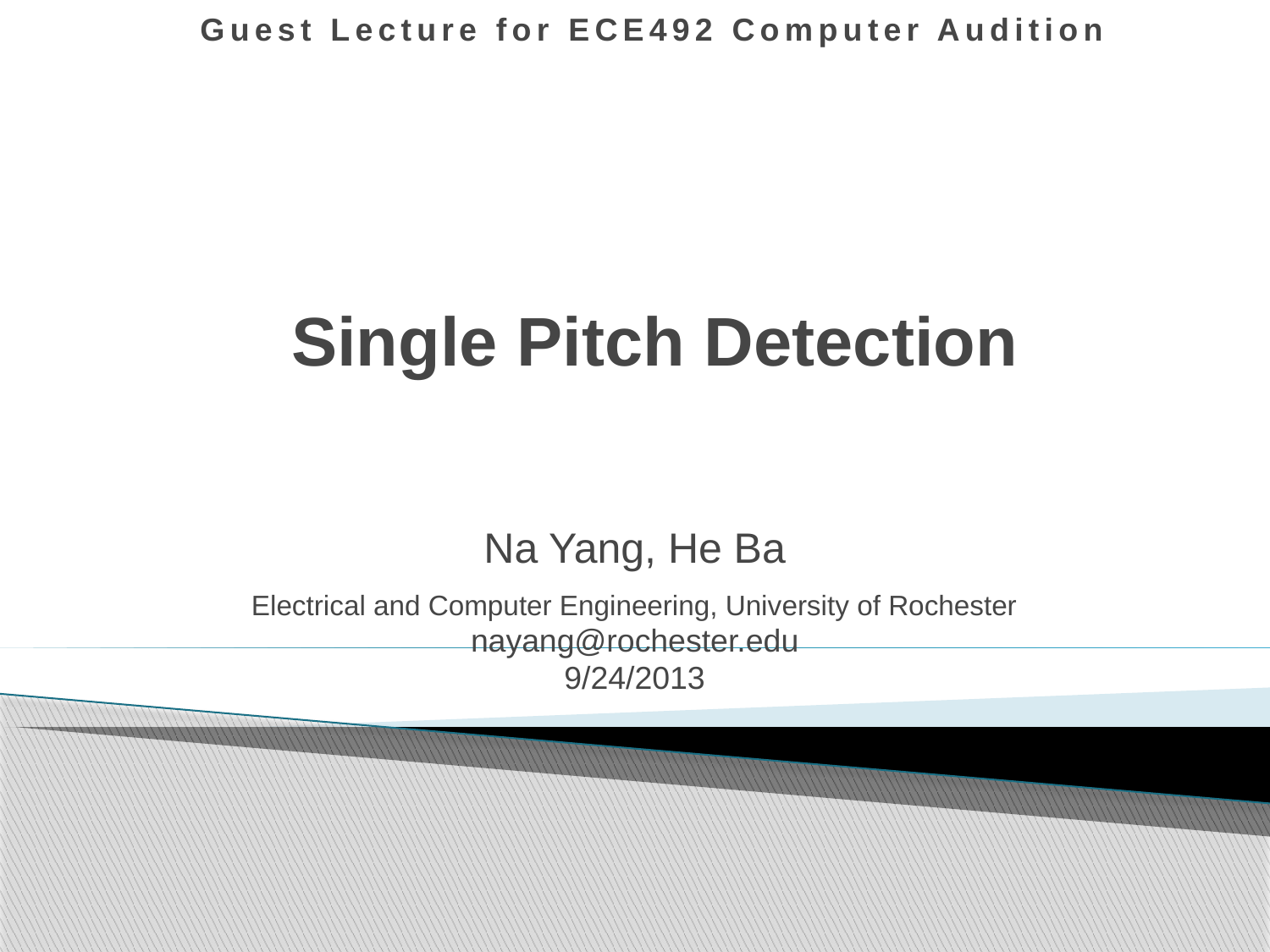

# Guest Lecture for ECE492 Computer Audition Single Pitch Detection

Na Yang, He Ba

Electrical and Computer Engineering, University of Rochester
nayang@rochester.edu
9/24/2013